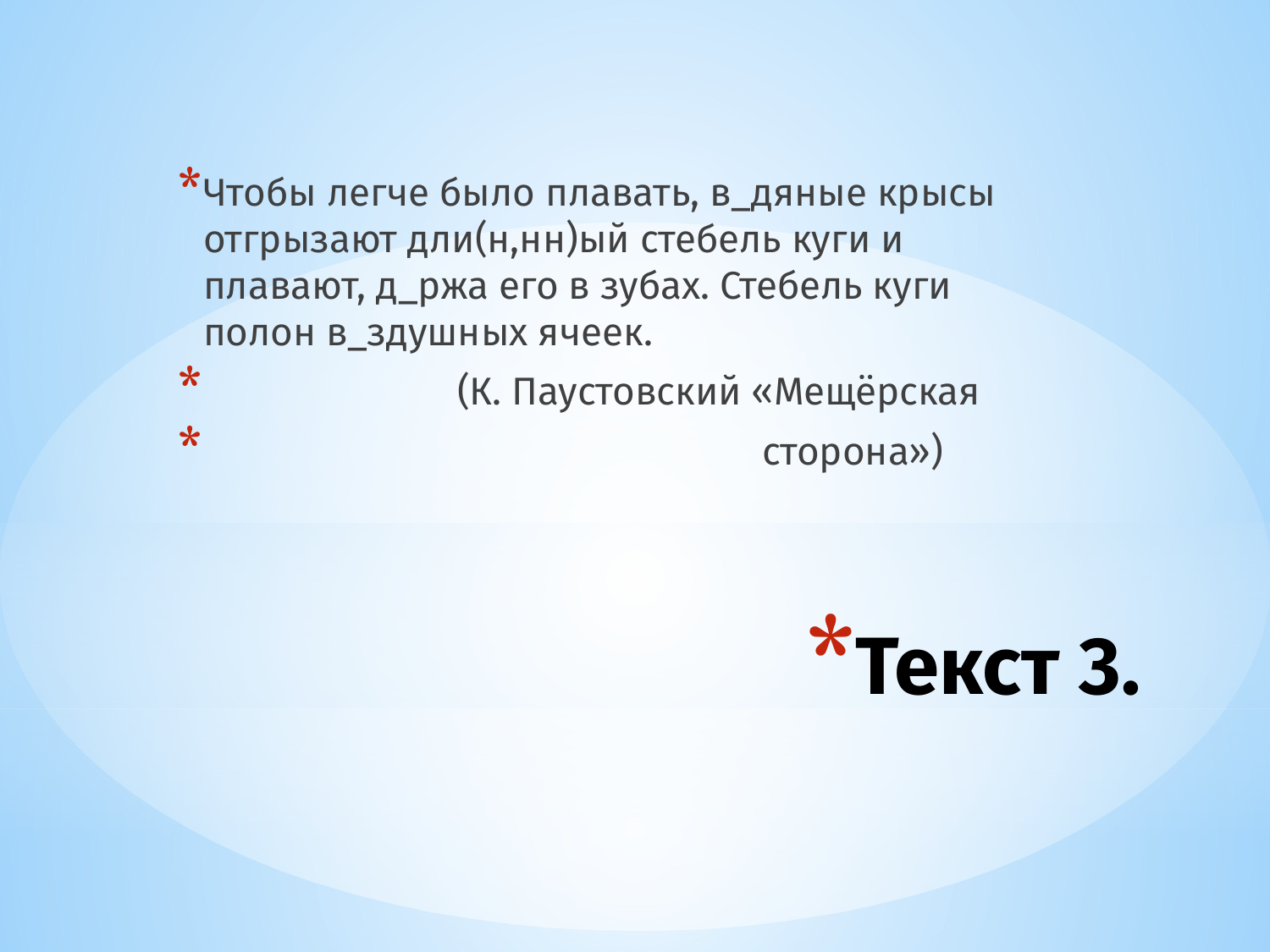

Чтобы легче было плавать, в_дяные крысы отгрызают дли(н,нн)ый стебель куги и плавают, д_ржа его в зубах. Стебель куги полон в_здушных ячеек.
                         (К. Паустовский «Мещёрская
                                                       сторона»)

# Текст 3.